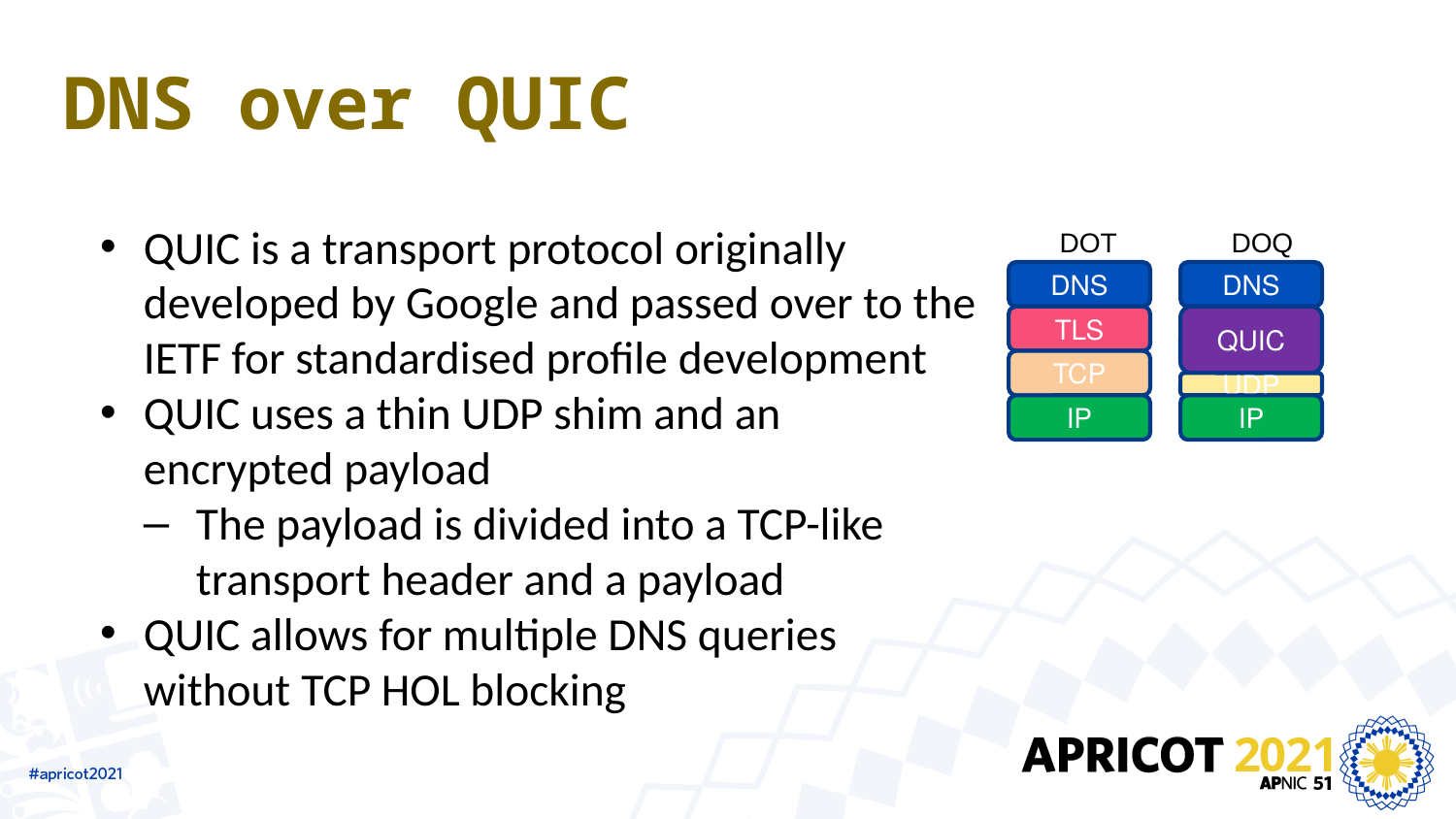

# DNS over QUIC
QUIC is a transport protocol originally developed by Google and passed over to the IETF for standardised profile development
QUIC uses a thin UDP shim and an encrypted payload
The payload is divided into a TCP-like transport header and a payload
QUIC allows for multiple DNS queries without TCP HOL blocking
DOT
DOQ
DNS
DNS
TLS
QUIC
TCP
UDP
IP
IP